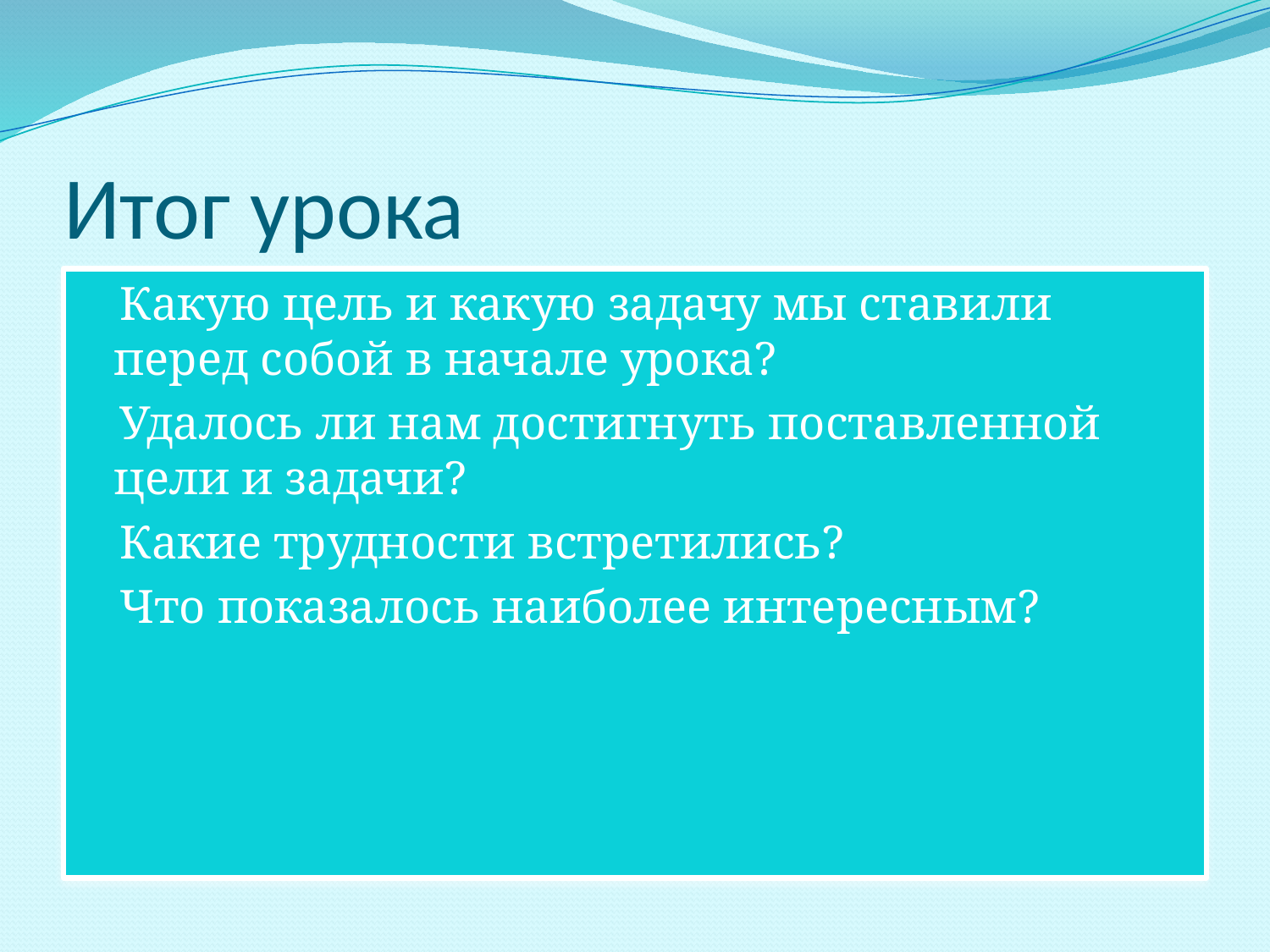

# Итог урока
Какую цель и какую задачу мы ставили перед собой в начале урока?
Удалось ли нам достигнуть поставленной цели и задачи?
Какие трудности встретились?
Что показалось наиболее интересным?